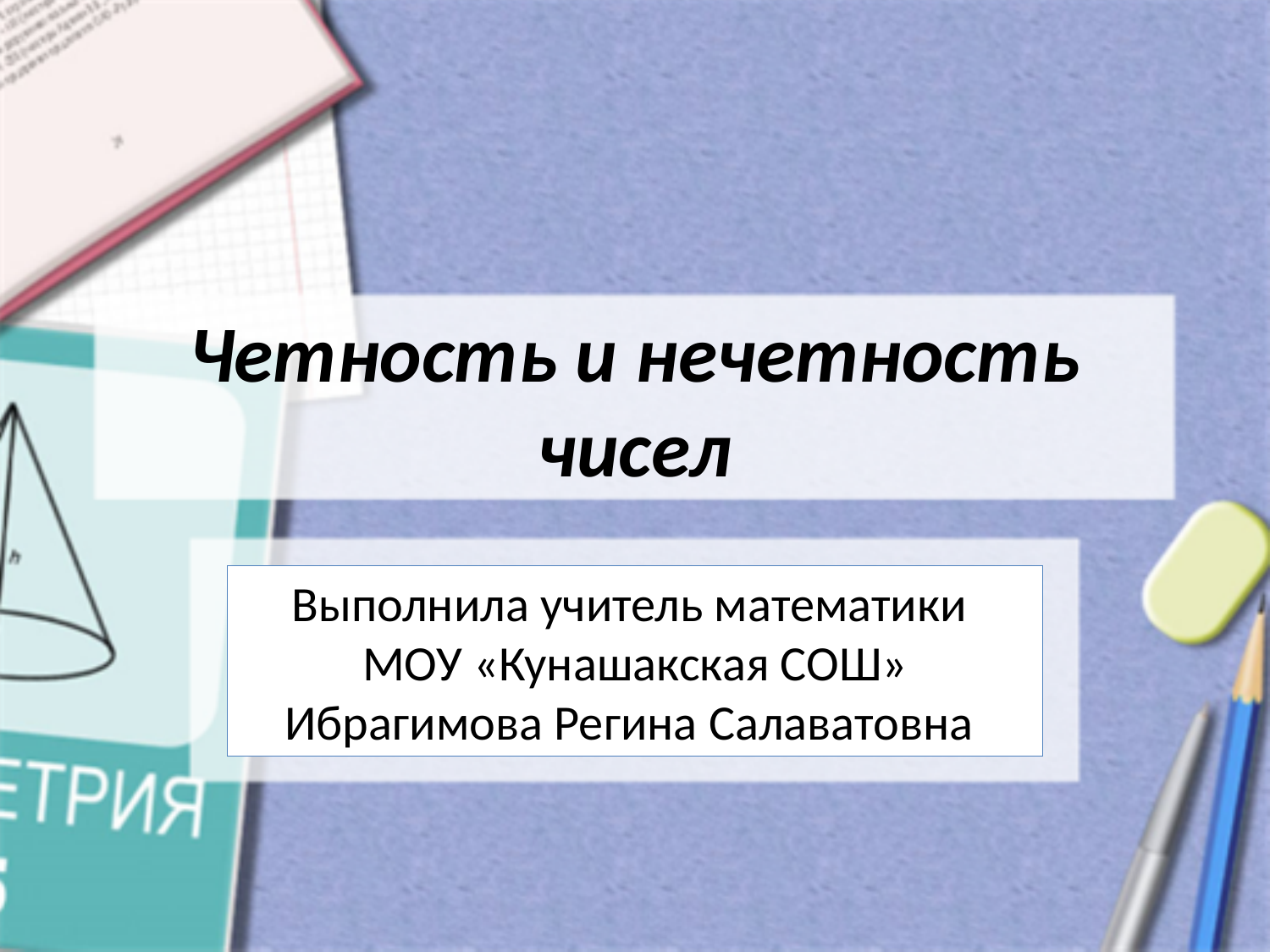

# Четность и нечетность чисел
Выполнила учитель математики
МОУ «Кунашакская СОШ» Ибрагимова Регина Салаватовна